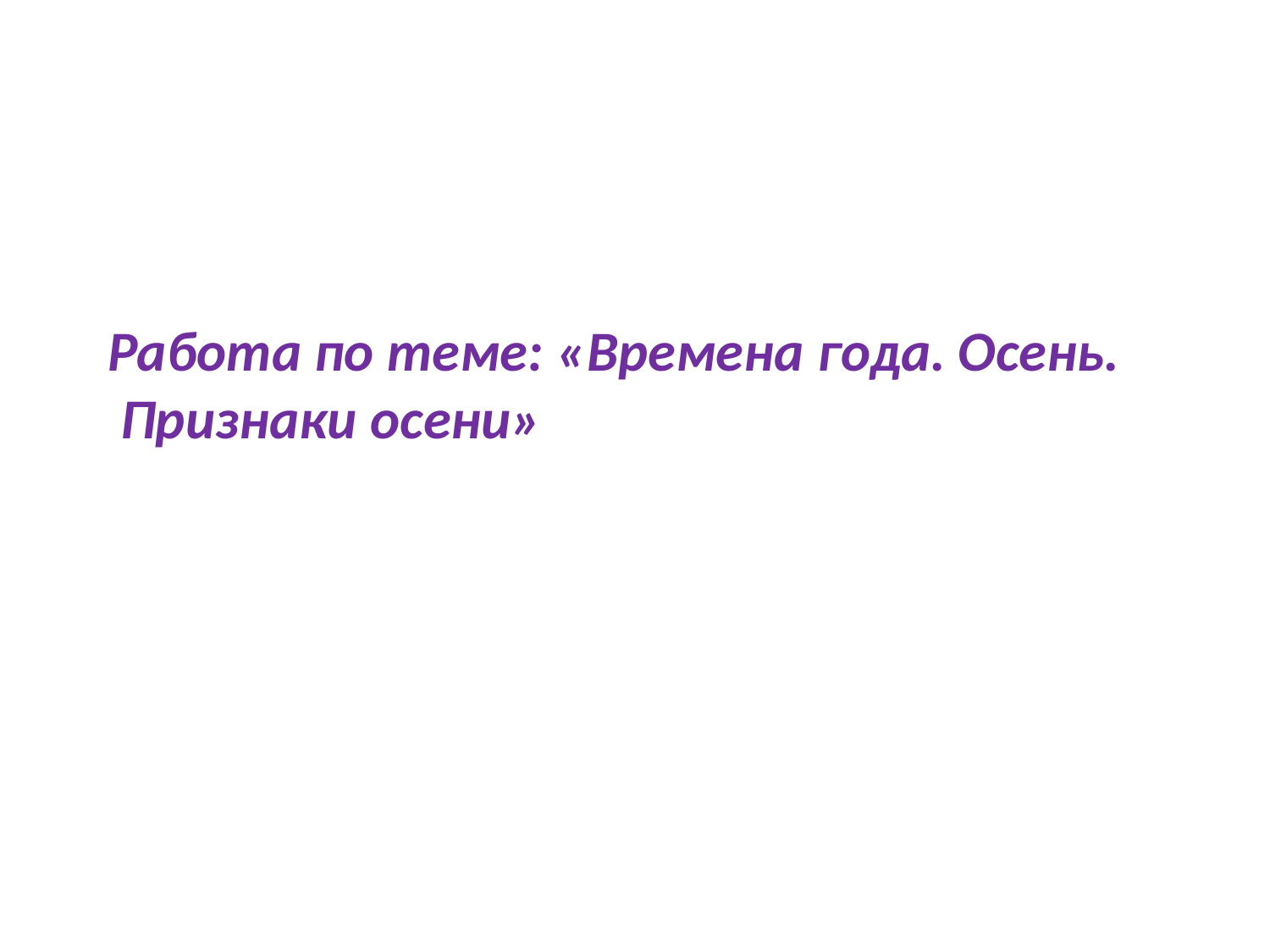

# Работа по теме: «Времена года. Осень.  Признаки осени»